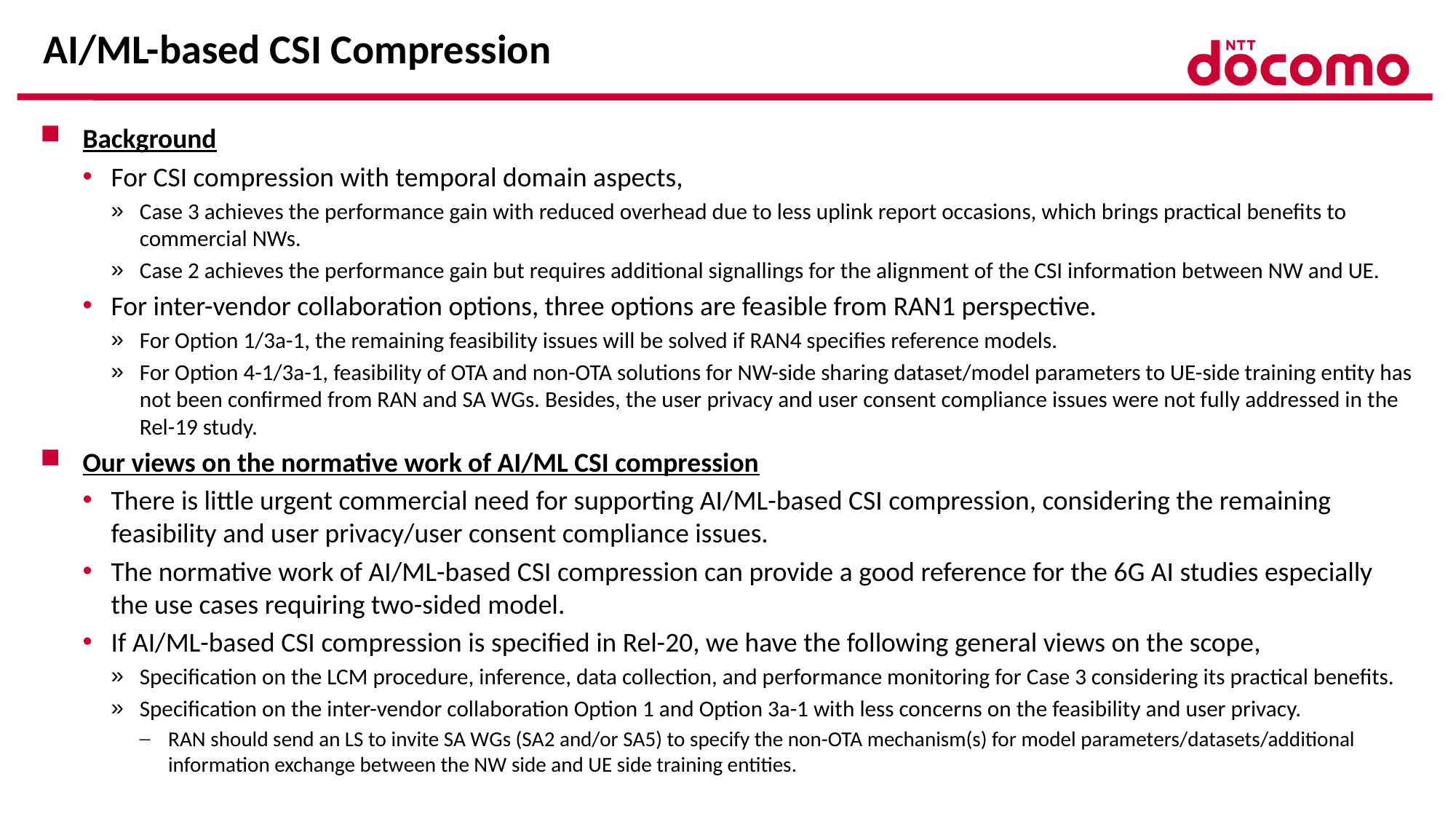

# AI/ML-based CSI Compression
Background
For CSI compression with temporal domain aspects,
Case 3 achieves the performance gain with reduced overhead due to less uplink report occasions, which brings practical benefits to commercial NWs.
Case 2 achieves the performance gain but requires additional signallings for the alignment of the CSI information between NW and UE.
For inter-vendor collaboration options, three options are feasible from RAN1 perspective.
For Option 1/3a-1, the remaining feasibility issues will be solved if RAN4 specifies reference models.
For Option 4-1/3a-1, feasibility of OTA and non-OTA solutions for NW-side sharing dataset/model parameters to UE-side training entity has not been confirmed from RAN and SA WGs. Besides, the user privacy and user consent compliance issues were not fully addressed in the Rel-19 study.
Our views on the normative work of AI/ML CSI compression
There is little urgent commercial need for supporting AI/ML-based CSI compression, considering the remaining feasibility and user privacy/user consent compliance issues.
The normative work of AI/ML-based CSI compression can provide a good reference for the 6G AI studies especially the use cases requiring two-sided model.
If AI/ML-based CSI compression is specified in Rel-20, we have the following general views on the scope,
Specification on the LCM procedure, inference, data collection, and performance monitoring for Case 3 considering its practical benefits.
Specification on the inter-vendor collaboration Option 1 and Option 3a-1 with less concerns on the feasibility and user privacy.
RAN should send an LS to invite SA WGs (SA2 and/or SA5) to specify the non-OTA mechanism(s) for model parameters/datasets/additional information exchange between the NW side and UE side training entities.